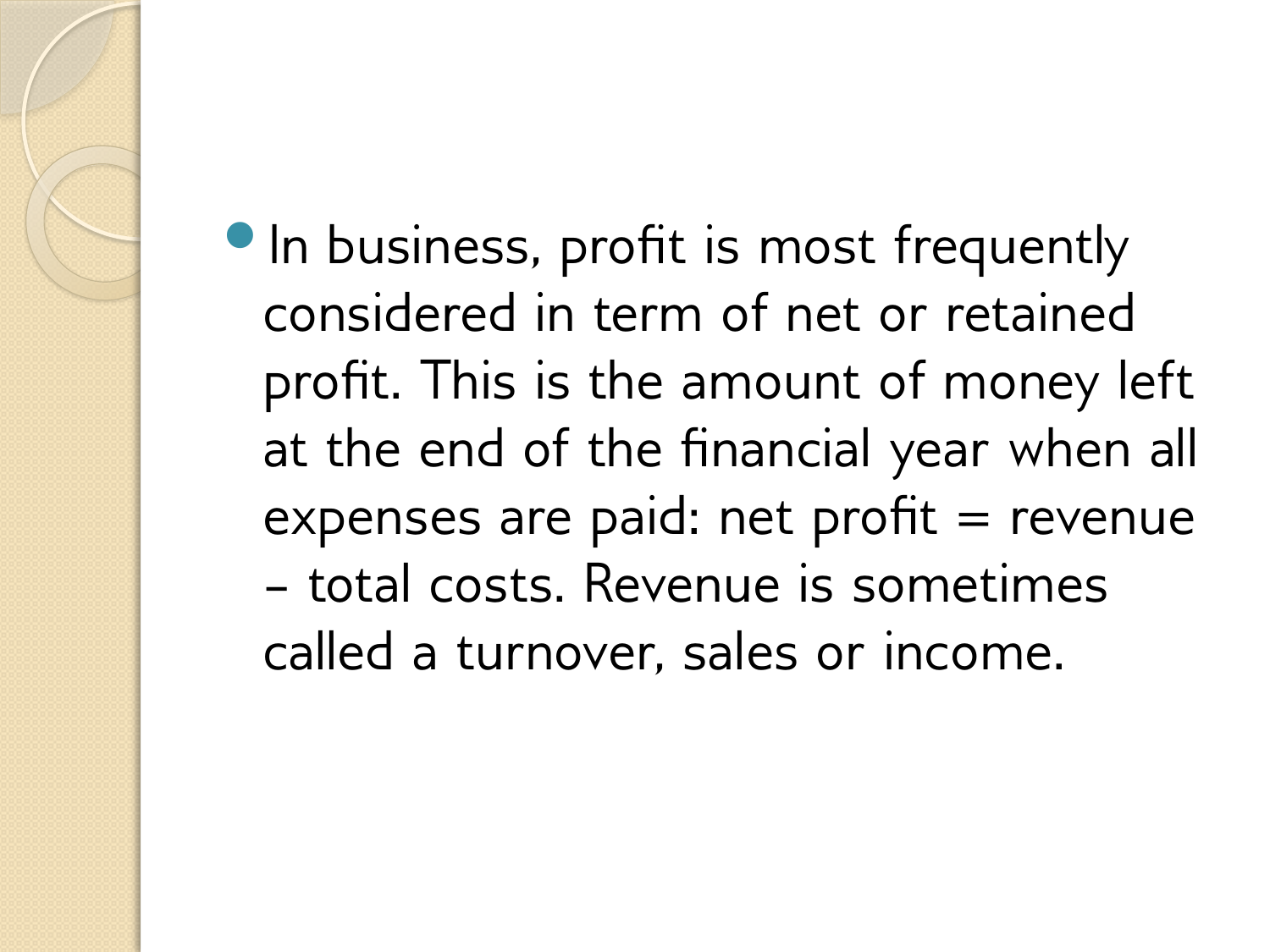

#
In business, profit is most frequently considered in term of net or retained profit. This is the amount of money left at the end of the financial year when all expenses are paid: net profit = revenue – total costs. Revenue is sometimes called a turnover, sales or income.